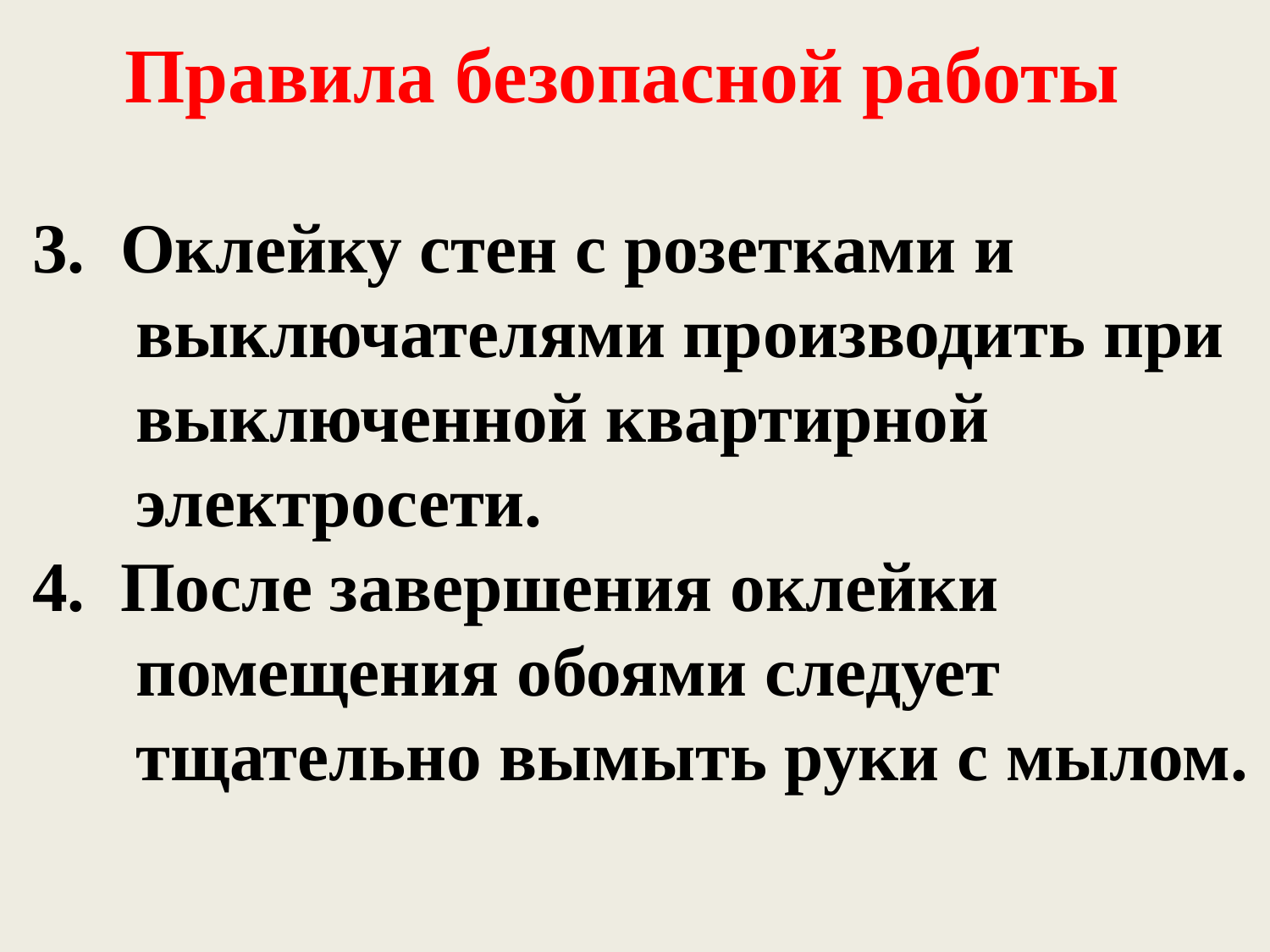

Правила безопасной работы
3.  Оклейку стен с розетками и выключателями производить при выключенной квартирной электросети.
4.  После завершения оклейки помещения обоями следует тщательно вымыть руки с мылом.